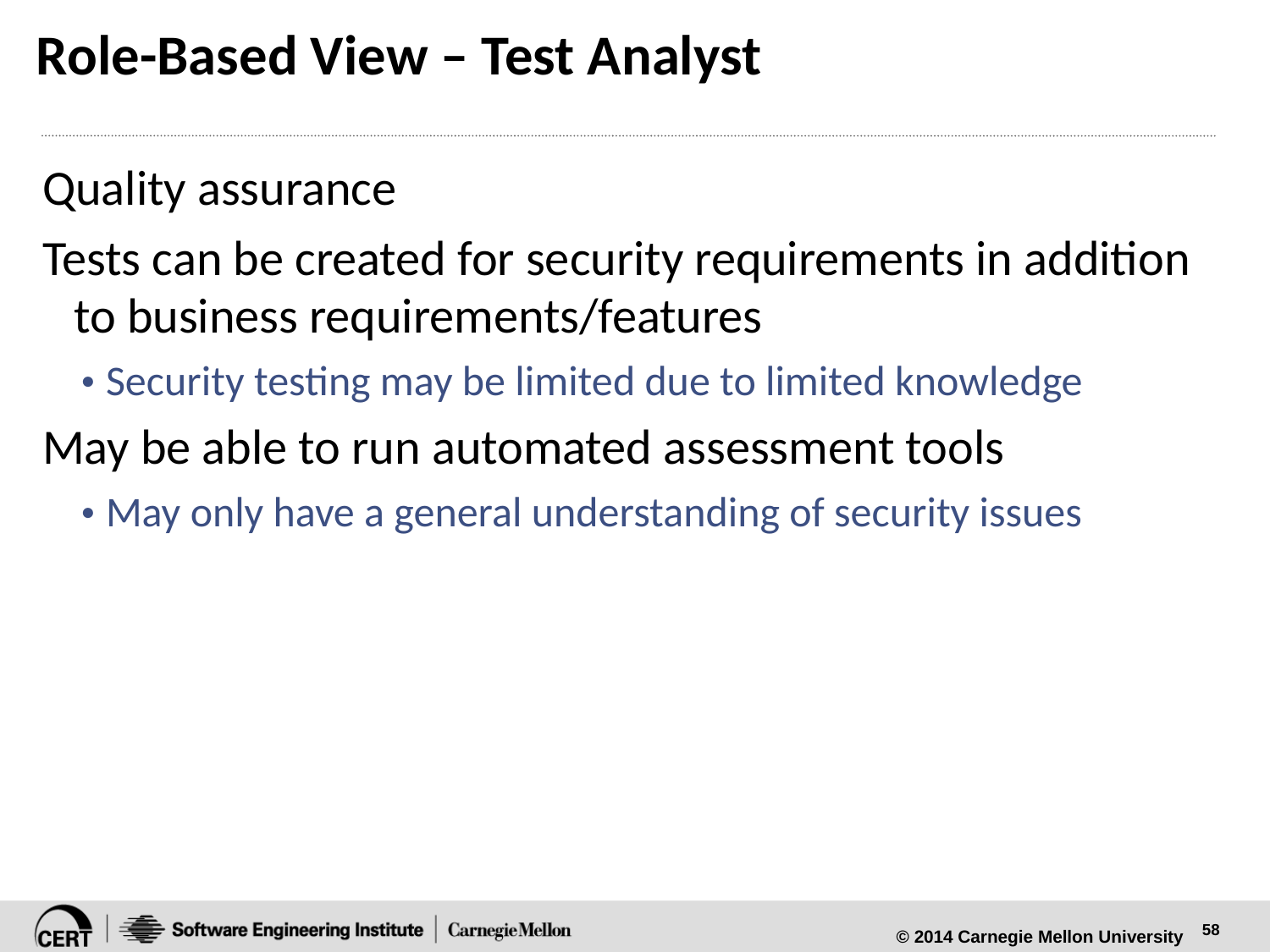

# Role-Based View – Test Analyst
Quality assurance
Tests can be created for security requirements in addition to business requirements/features
Security testing may be limited due to limited knowledge
May be able to run automated assessment tools
May only have a general understanding of security issues